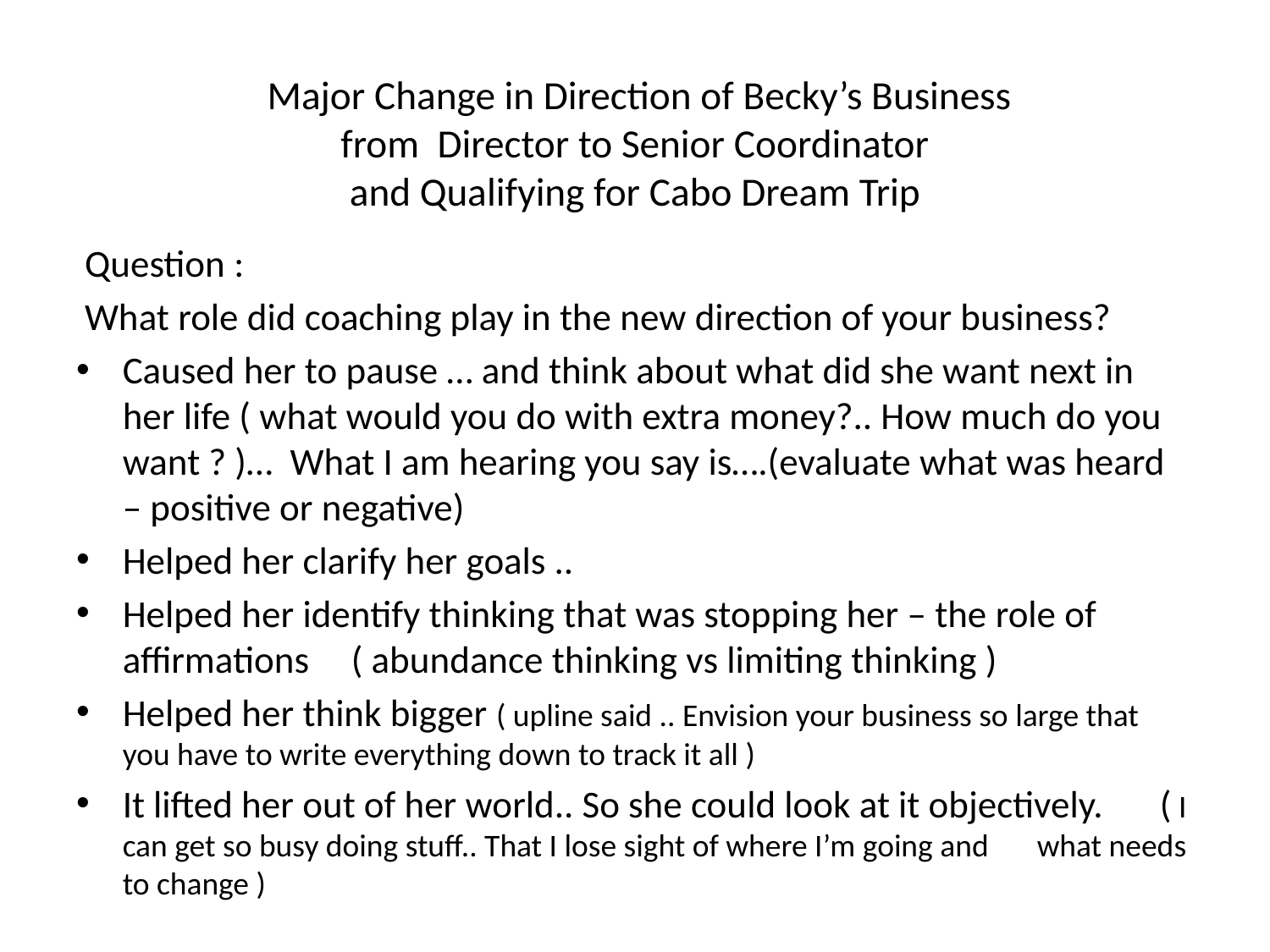

# Major Change in Direction of Becky’s Business from  Director to Senior Coordinator and Qualifying for Cabo Dream Trip
 Question :
 What role did coaching play in the new direction of your business?
Caused her to pause … and think about what did she want next in her life ( what would you do with extra money?.. How much do you want ? )…  What I am hearing you say is….(evaluate what was heard – positive or negative)
Helped her clarify her goals ..
Helped her identify thinking that was stopping her – the role of affirmations	( abundance thinking vs limiting thinking )
Helped her think bigger ( upline said .. Envision your business so large that you have to write everything down to track it all )
It lifted her out of her world.. So she could look at it objectively.	 ( I can get so busy doing stuff.. That I lose sight of where I’m going and 	what needs to change )